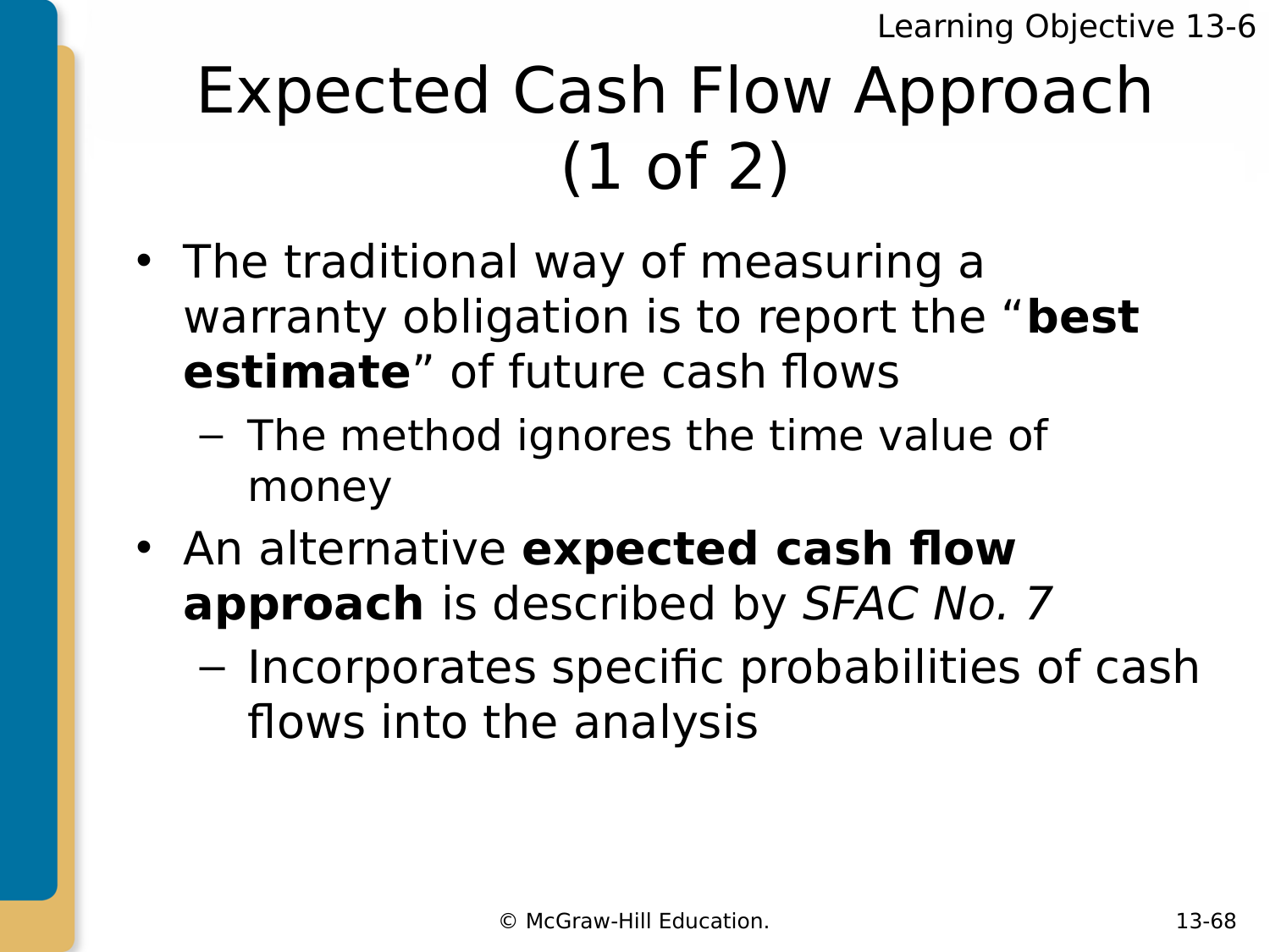

Learning Objective 13-6
# Expected Cash Flow Approach (1 of 2)
The traditional way of measuring a warranty obligation is to report the “best estimate” of future cash flows
The method ignores the time value of money
An alternative expected cash flow approach is described by SFAC No. 7
Incorporates specific probabilities of cash flows into the analysis